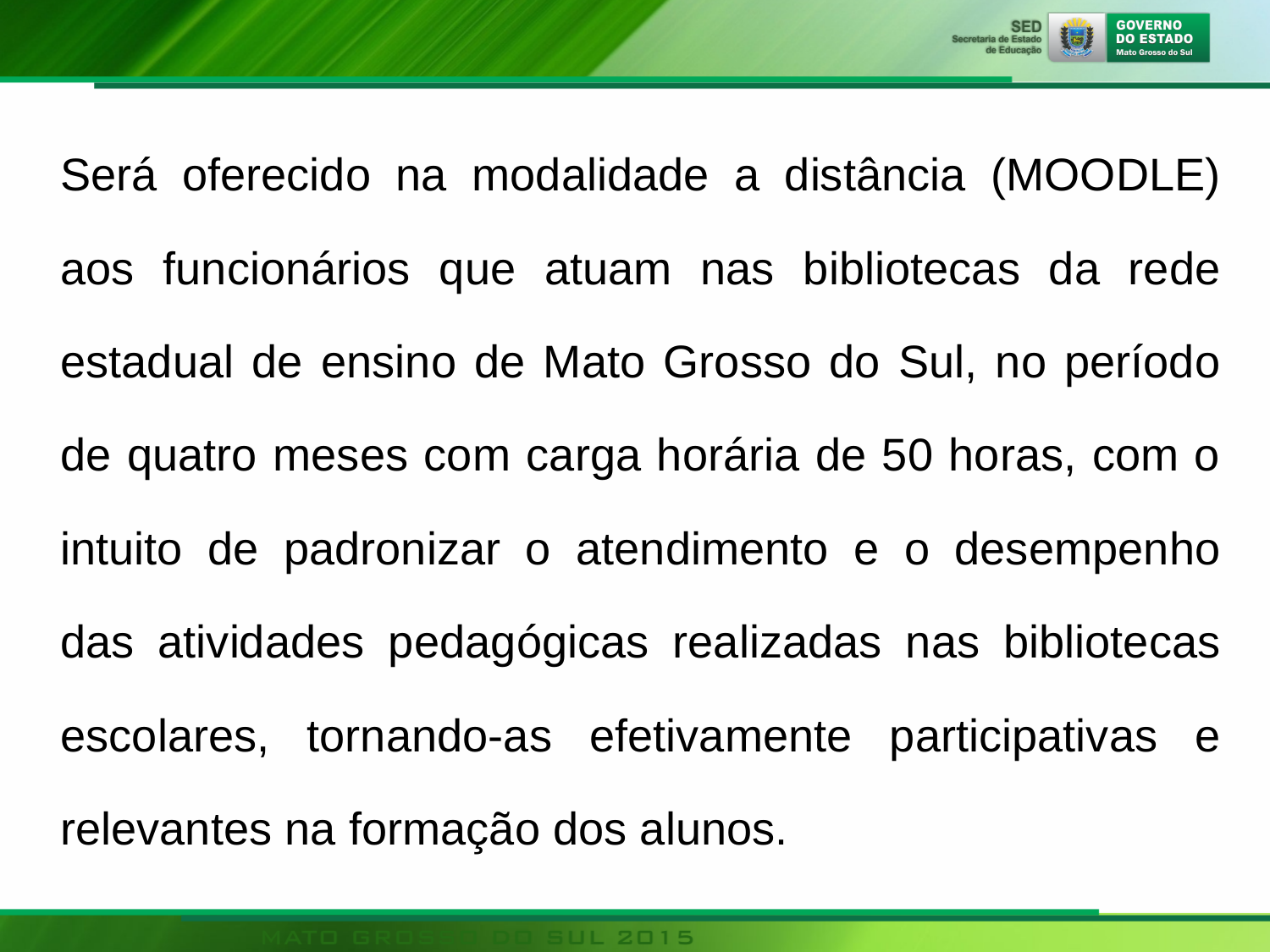

Será oferecido na modalidade a distância (MOODLE) aos funcionários que atuam nas bibliotecas da rede estadual de ensino de Mato Grosso do Sul, no período de quatro meses com carga horária de 50 horas, com o intuito de padronizar o atendimento e o desempenho das atividades pedagógicas realizadas nas bibliotecas escolares, tornando-as efetivamente participativas e relevantes na formação dos alunos.